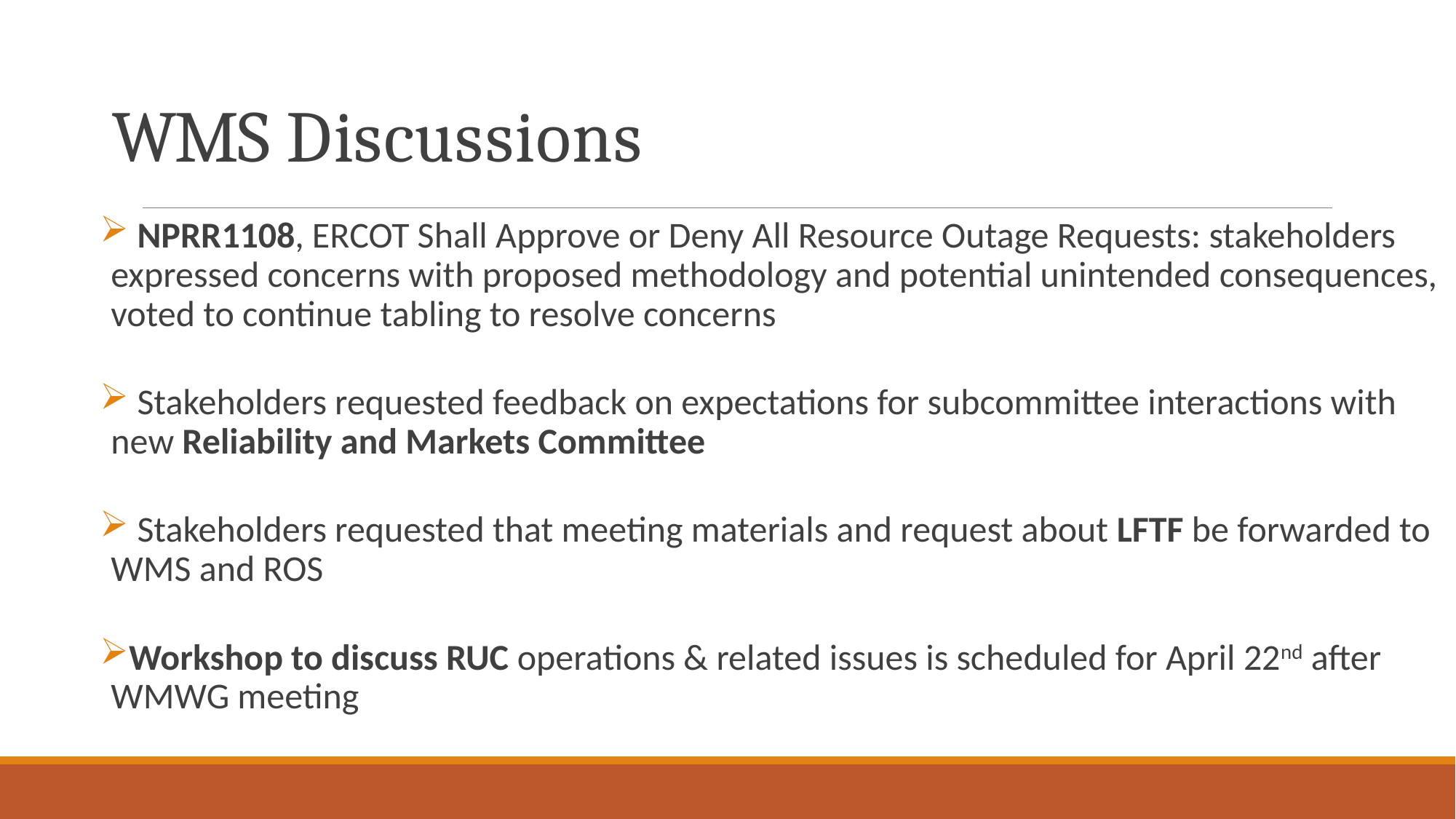

# WMS Discussions

 NPRR1108, ERCOT Shall Approve or Deny All Resource Outage Requests: stakeholders expressed concerns with proposed methodology and potential unintended consequences, voted to continue tabling to resolve concerns

 Stakeholders requested feedback on expectations for subcommittee interactions with new Reliability and Markets Committee

 Stakeholders requested that meeting materials and request about LFTF be forwarded to WMS and ROS

Workshop to discuss RUC operations & related issues is scheduled for April 22nd after WMWG meeting